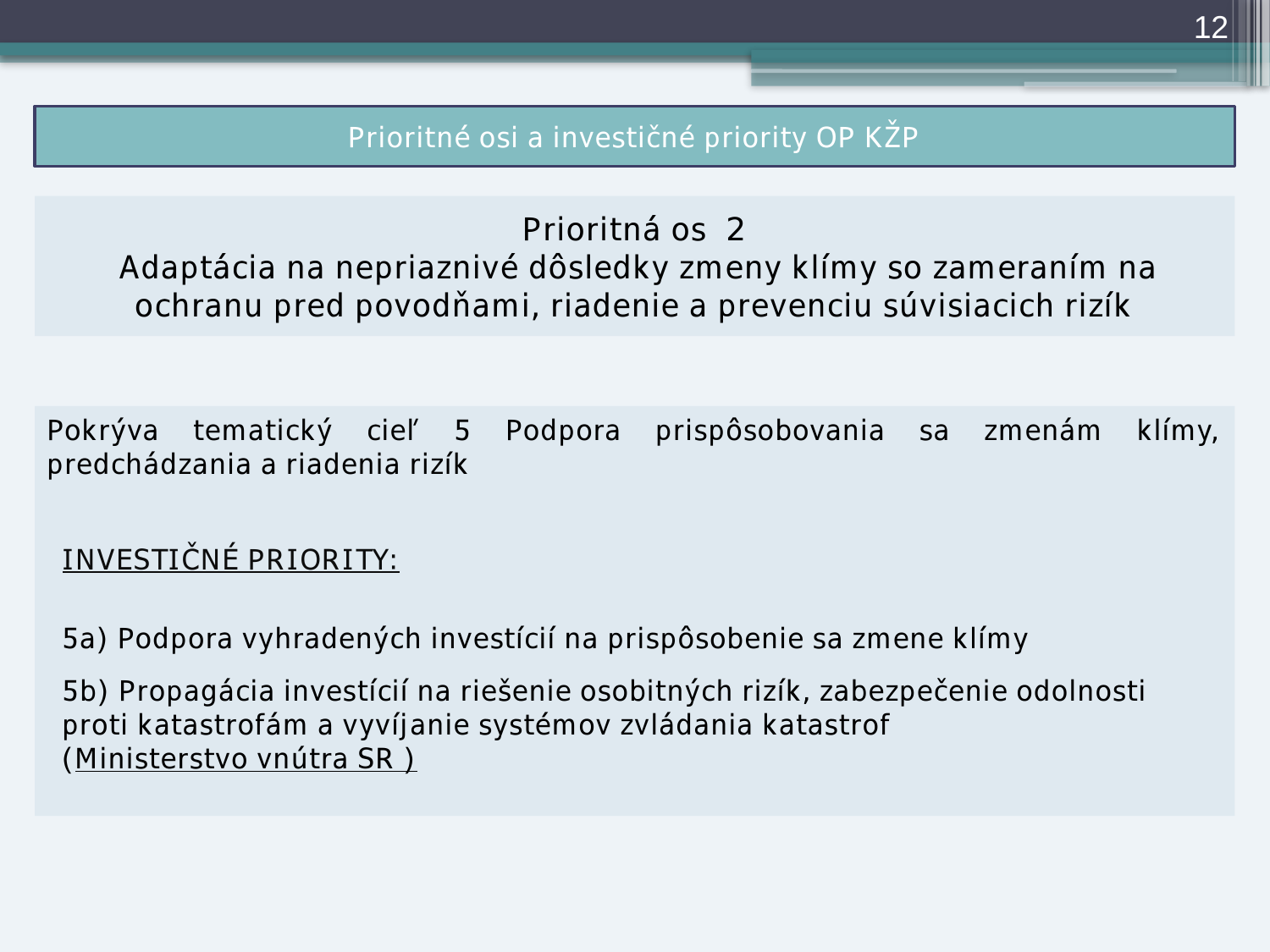

12
Prioritné osi a investičné priority OP KŽP
# Prioritná os  2 Adaptácia na nepriaznivé dôsledky zmeny klímy so zameraním na ochranu pred povodňami, riadenie a prevenciu súvisiacich rizík
Pokrýva tematický cieľ 5 Podpora prispôsobovania sa zmenám klímy, predchádzania a riadenia rizík

INVESTIČNÉ PRIORITY:

5a) Podpora vyhradených investícií na prispôsobenie sa zmene klímy
5b) Propagácia investícií na riešenie osobitných rizík, zabezpečenie odolnosti proti katastrofám a vyvíjanie systémov zvládania katastrof
(Ministerstvo vnútra SR )